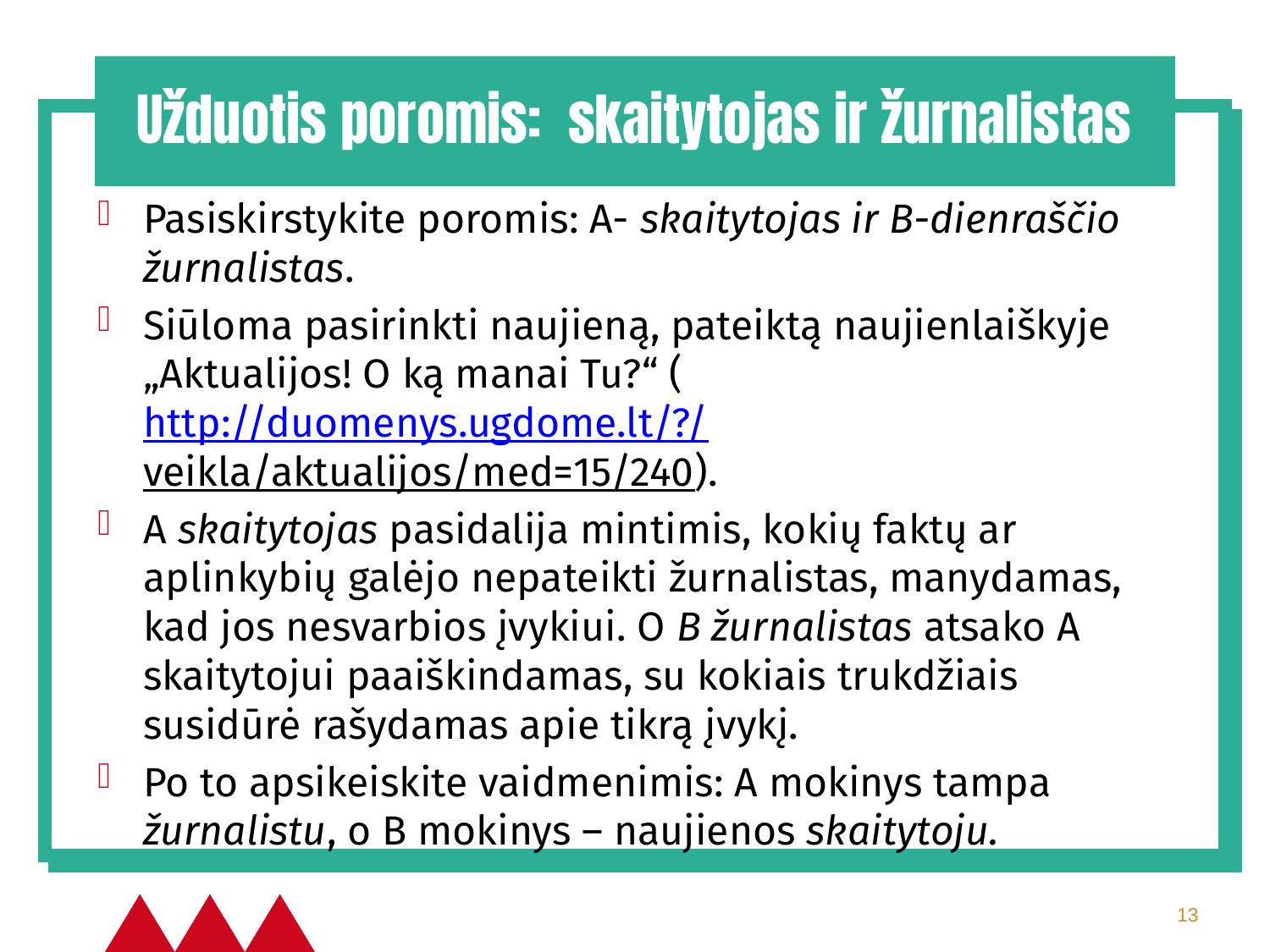

# Užduotis poromis:  skaitytojas ir žurnalistas
Pasiskirstykite poromis: A- skaitytojas ir B-dienraščio žurnalistas.
Siūloma pasirinkti naujieną, pateiktą naujienlaiškyje „Aktualijos! O ką manai Tu?“ (http://duomenys.ugdome.lt/?/veikla/aktualijos/med=15/240).
A skaitytojas pasidalija mintimis, kokių faktų ar aplinkybių galėjo nepateikti žurnalistas, manydamas, kad jos nesvarbios įvykiui. O B žurnalistas atsako A skaitytojui paaiškindamas, su kokiais trukdžiais susidūrė rašydamas apie tikrą įvykį.
Po to apsikeiskite vaidmenimis: A mokinys tampa žurnalistu, o B mokinys – naujienos skaitytoju.

13